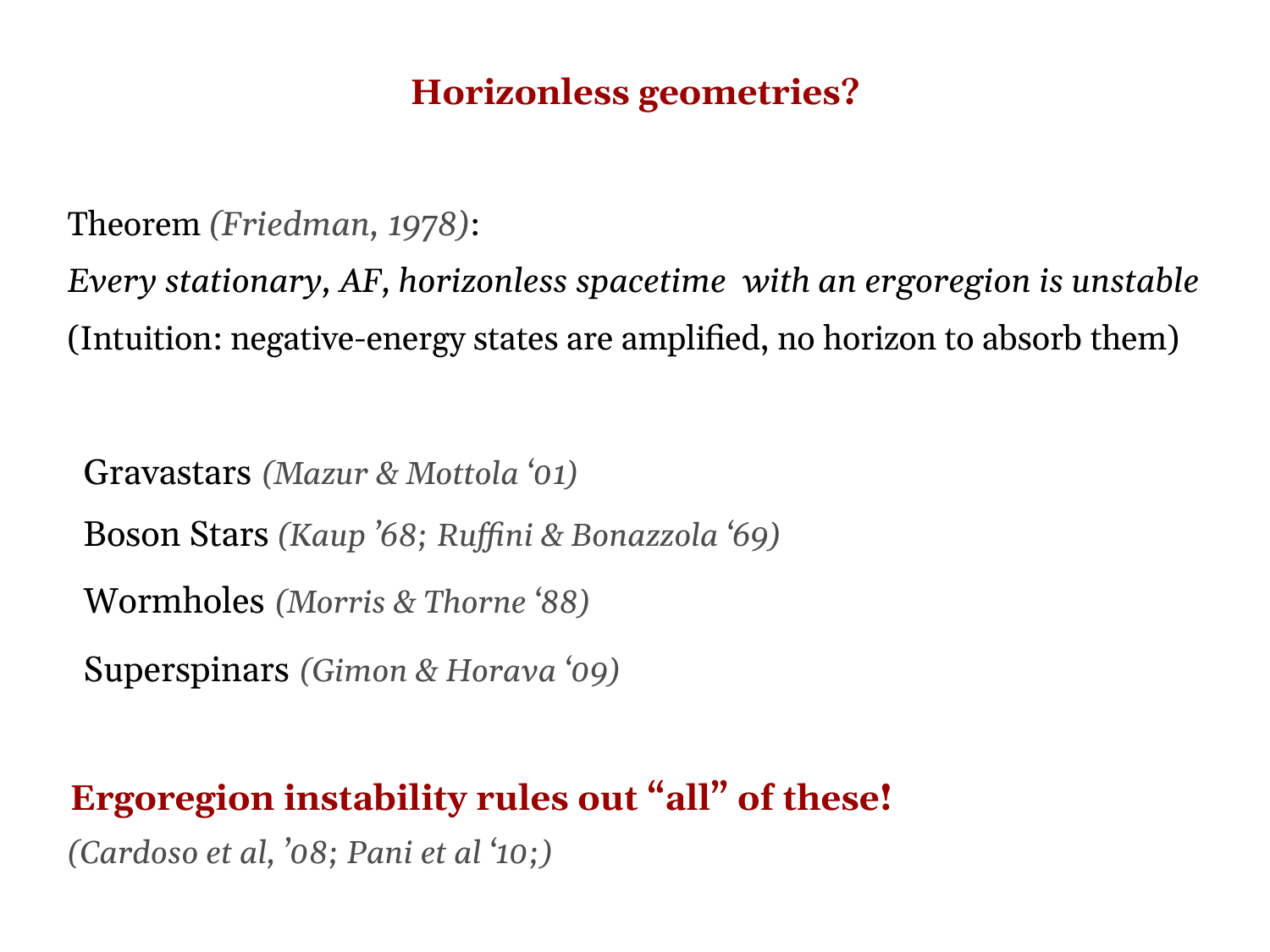

Horizonless geometries?
Theorem (Friedman, 1978):
Every stationary, AF, horizonless spacetime  with an ergoregion is unstable
(Intuition: negative-energy states are amplified, no horizon to absorb them)

Gravastars (Mazur & Mottola ‘01)
Boson Stars (Kaup ’68; Ruffini & Bonazzola ‘69)
Wormholes (Morris & Thorne ‘88)
Superspinars (Gimon & Horava ‘09)
      Ergoregion instability rules out “all” of these!
  (Cardoso et al, ’08; Pani et al ‘10;)